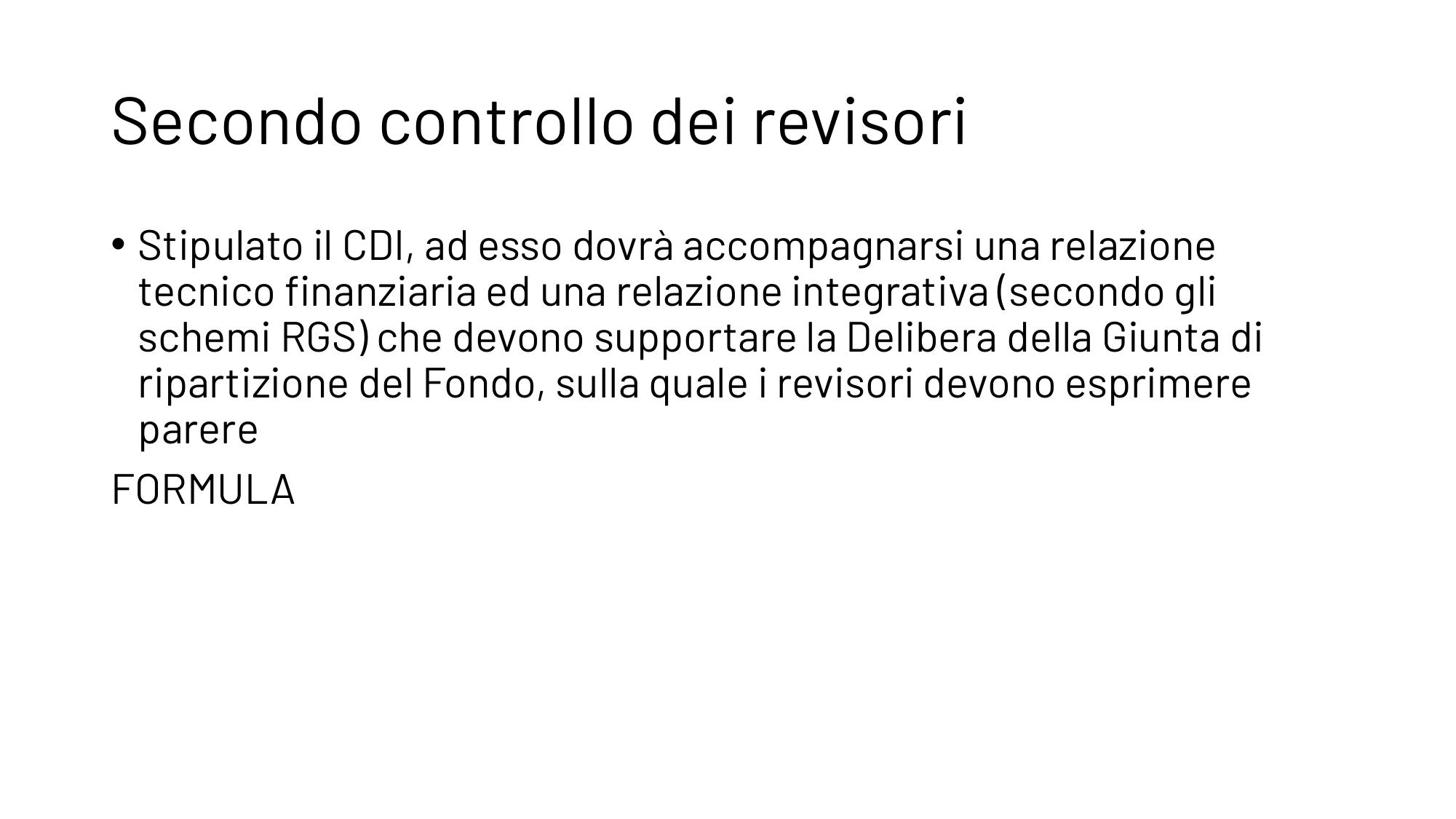

# Secondo controllo dei revisori
Stipulato il CDI, ad esso dovrà accompagnarsi una relazione tecnico finanziaria ed una relazione integrativa (secondo gli schemi RGS) che devono supportare la Delibera della Giunta di ripartizione del Fondo, sulla quale i revisori devono esprimere parere
FORMULA